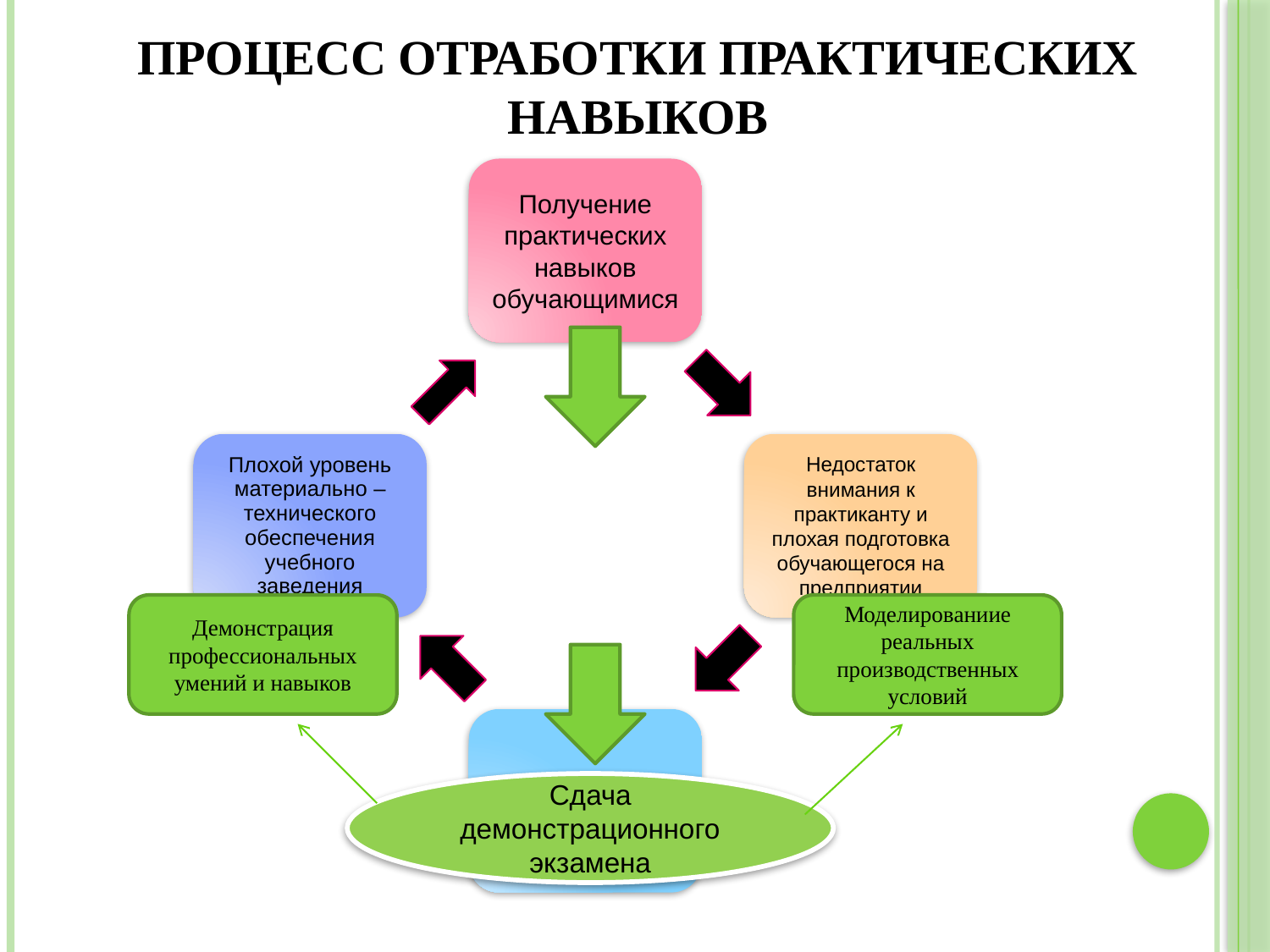

# Процесс отработки практических навыков
Получение практических навыков обучающимися
Плохой уровень материально – технического обеспечения учебного заведения
Недостаток внимания к практиканту и плохая подготовка обучающегося на предприятии

Демонстрация профессиональных умений и навыков
Моделированиие реальных производственных условий

Сдача демонстрационного экзамена